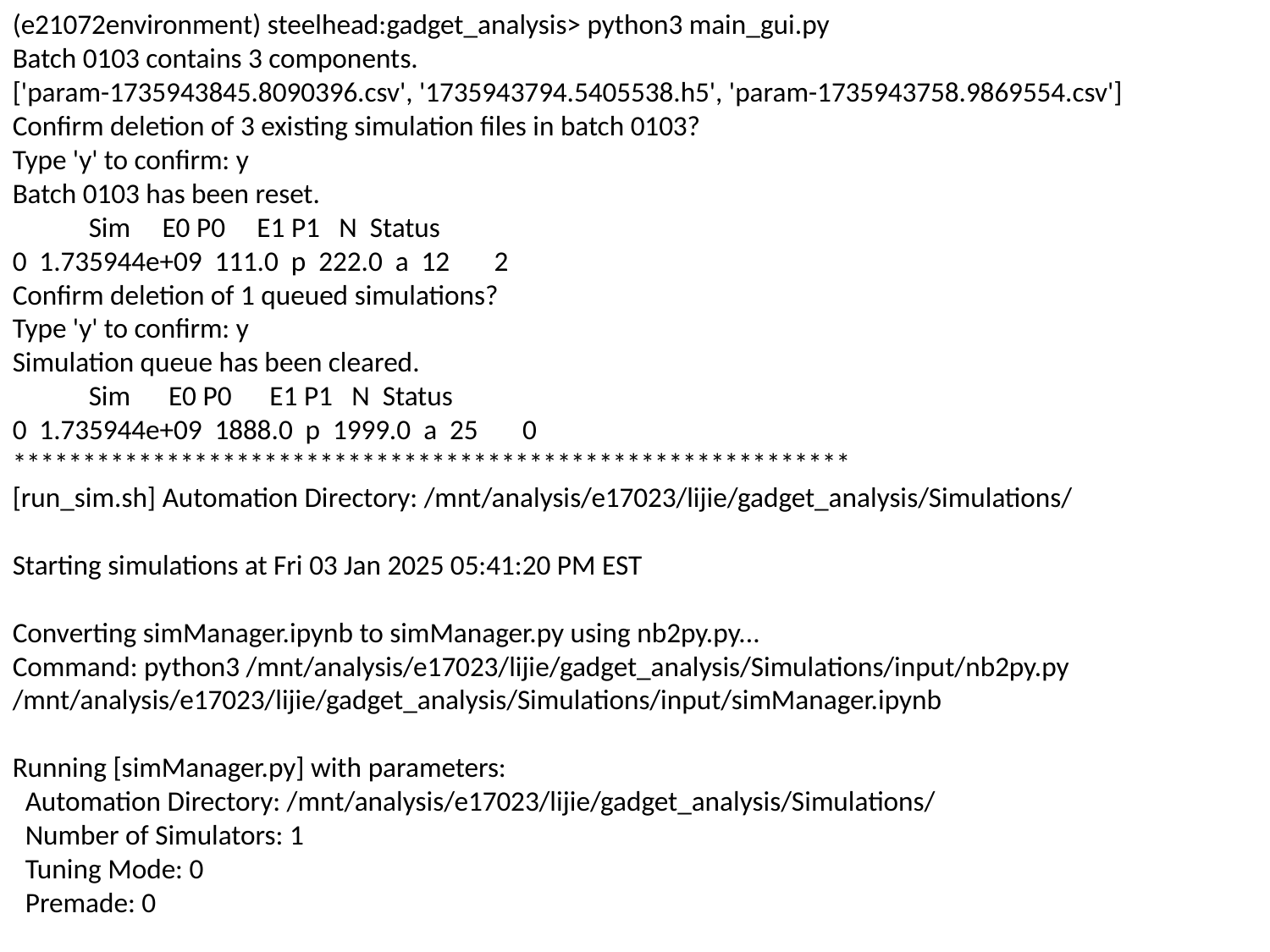

(e21072environment) steelhead:gadget_analysis> python3 main_gui.py
Batch 0103 contains 3 components.
['param-1735943845.8090396.csv', '1735943794.5405538.h5', 'param-1735943758.9869554.csv']
Confirm deletion of 3 existing simulation files in batch 0103?
Type 'y' to confirm: y
Batch 0103 has been reset.
            Sim     E0 P0     E1 P1   N  Status
0  1.735944e+09  111.0  p  222.0  a  12       2
Confirm deletion of 1 queued simulations?
Type 'y' to confirm: y
Simulation queue has been cleared.
            Sim      E0 P0      E1 P1   N  Status
0  1.735944e+09  1888.0  p  1999.0  a  25       0
************************************************************
[run_sim.sh] Automation Directory: /mnt/analysis/e17023/lijie/gadget_analysis/Simulations/

Starting simulations at Fri 03 Jan 2025 05:41:20 PM EST

Converting simManager.ipynb to simManager.py using nb2py.py...
Command: python3 /mnt/analysis/e17023/lijie/gadget_analysis/Simulations/input/nb2py.py /mnt/analysis/e17023/lijie/gadget_analysis/Simulations/input/simManager.ipynb

Running [simManager.py] with parameters:
  Automation Directory: /mnt/analysis/e17023/lijie/gadget_analysis/Simulations/
  Number of Simulators: 1
  Tuning Mode: 0
  Premade: 0

[simManager.ipynb] Copy /mnt/analysis/e17023/lijie/gadget_analysis/Simulations/input/sim/[simGADGET.sh] to /mnt/analysis/e17023/lijie/gadget_analysis/Simulations/sims/0/